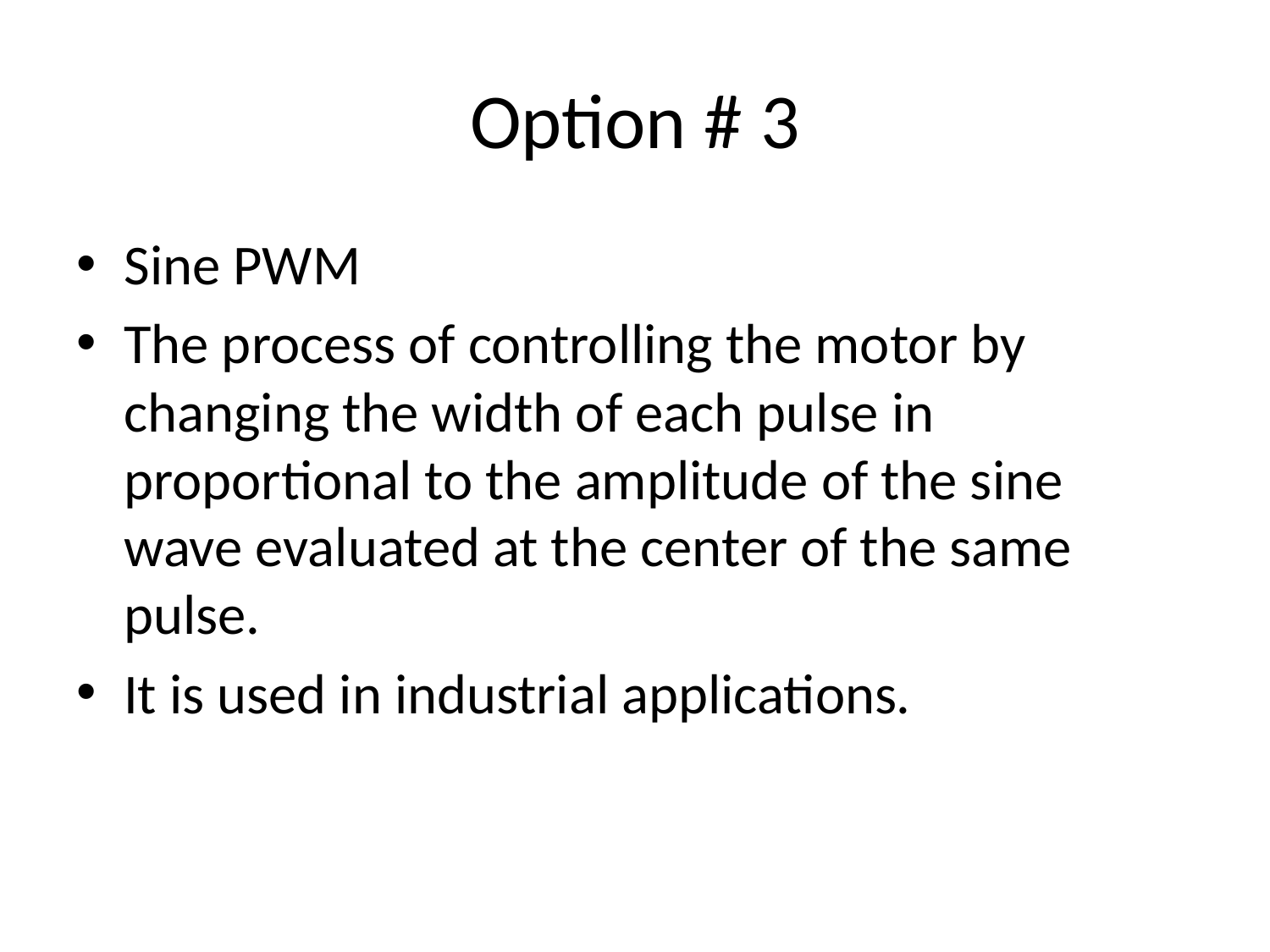

# Option # 3
Sine PWM
The process of controlling the motor by changing the width of each pulse in proportional to the amplitude of the sine wave evaluated at the center of the same pulse.
It is used in industrial applications.